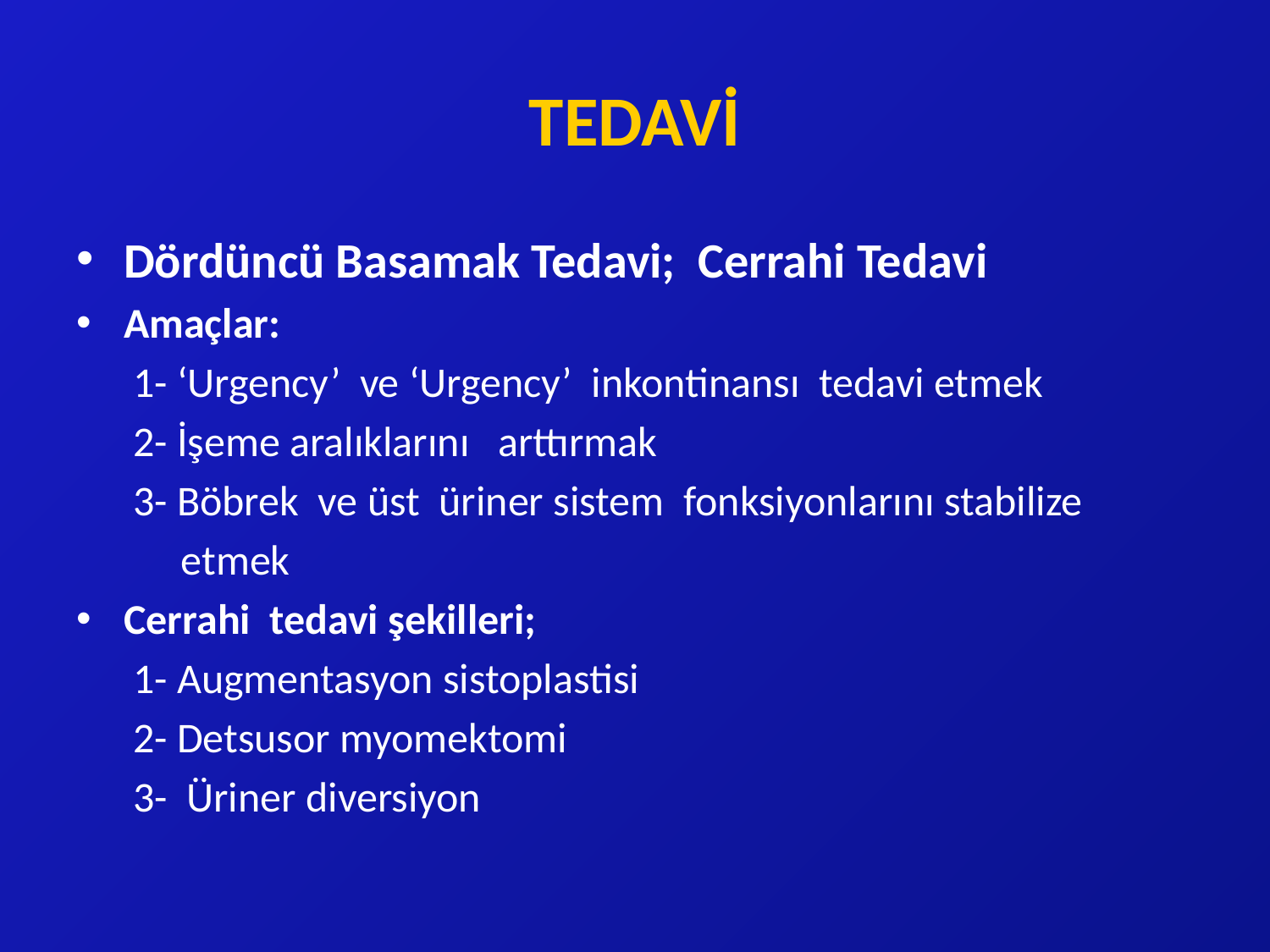

# TEDAVİ
Dördüncü Basamak Tedavi;  Cerrahi Tedavi
Amaçlar:
      1- ‘Urgency’  ve ‘Urgency’  inkontinansı  tedavi etmek
      2- İşeme aralıklarını   arttırmak
      3- Böbrek  ve üst  üriner sistem  fonksiyonlarını stabilize
           etmek
Cerrahi  tedavi şekilleri;
      1- Augmentasyon sistoplastisi
      2- Detsusor myomektomi
      3-  Üriner diversiyon